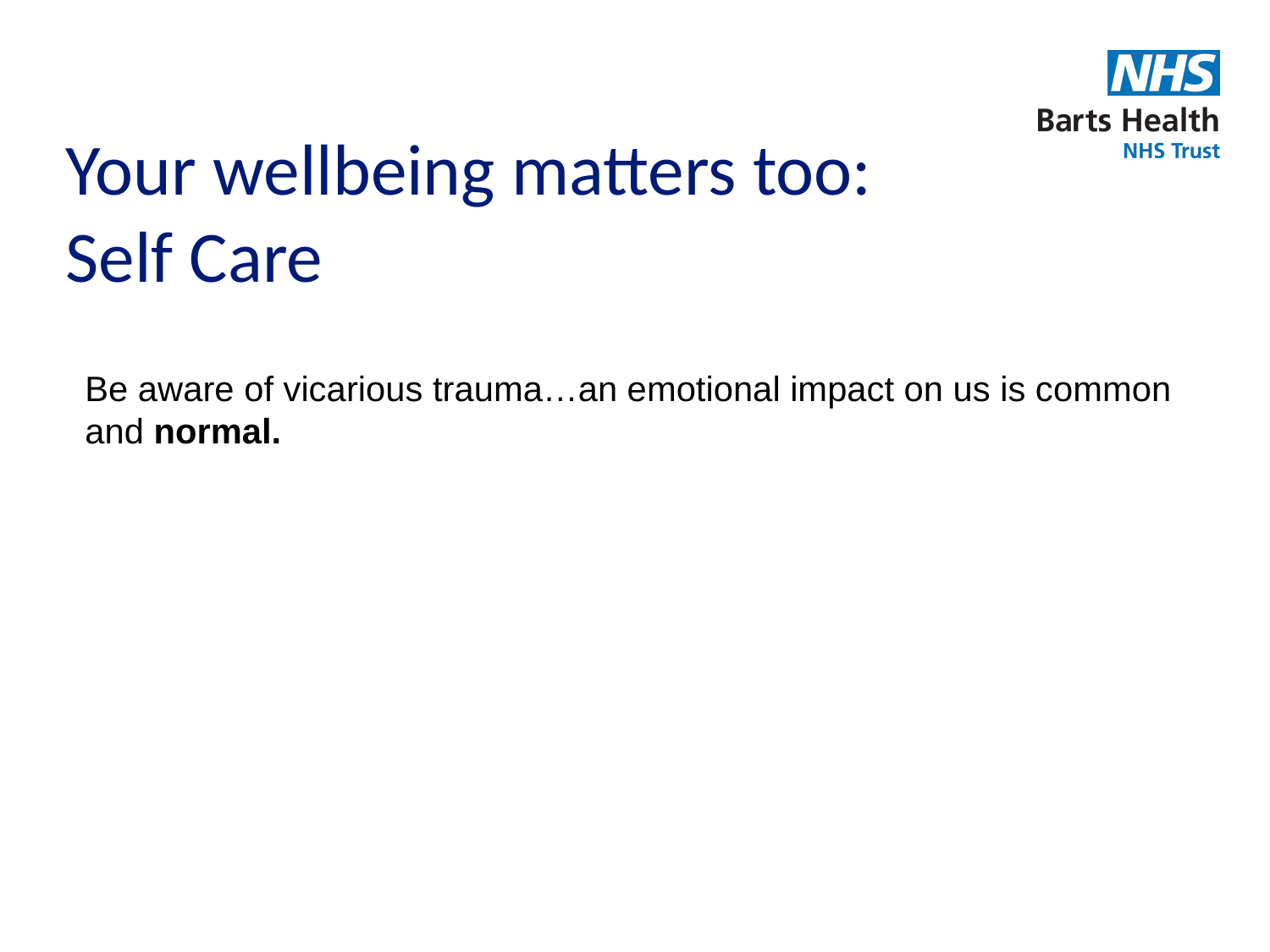

# Your wellbeing matters too: Self Care
Be aware of vicarious trauma…an emotional impact on us is common and normal.